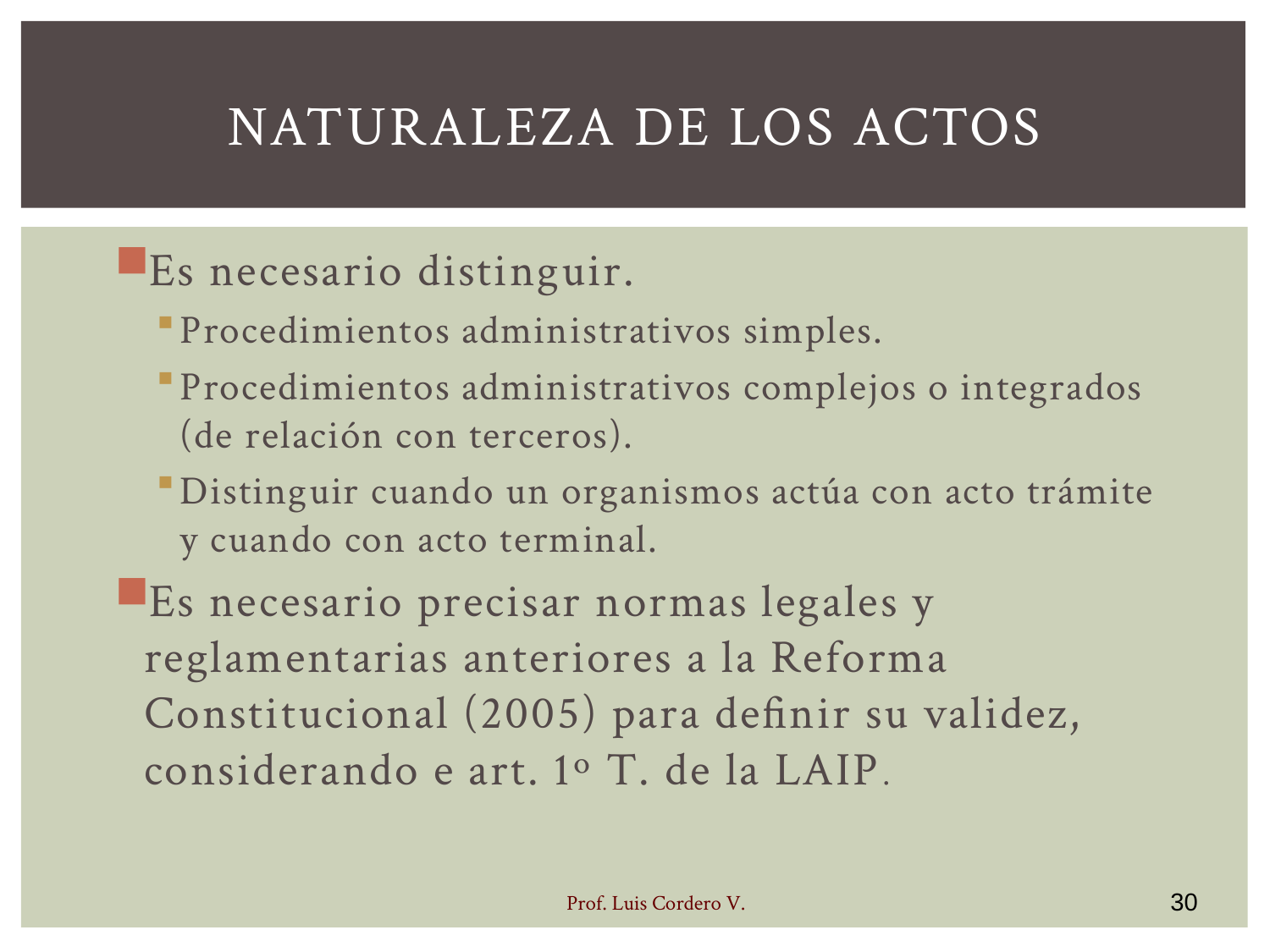

# Naturaleza de los actos
Es necesario distinguir.
Procedimientos administrativos simples.
Procedimientos administrativos complejos o integrados (de relación con terceros).
Distinguir cuando un organismos actúa con acto trámite y cuando con acto terminal.
Es necesario precisar normas legales y reglamentarias anteriores a la Reforma Constitucional (2005) para definir su validez, considerando e art. 1º T. de la LAIP.
30
Prof. Luis Cordero V.